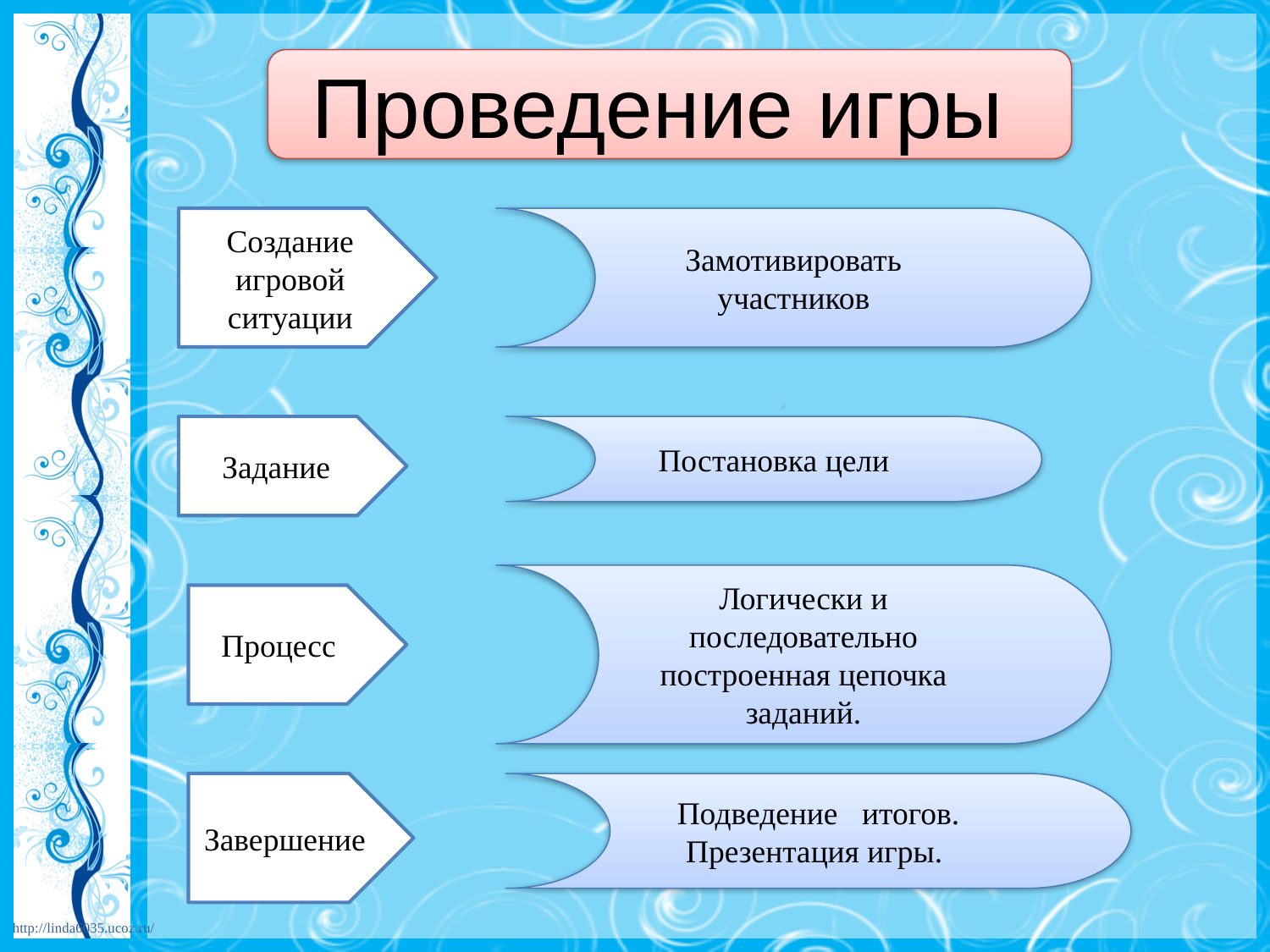

Проведение игры
Создание игровой ситуации
Замотивировать участников
Задание
Постановка цели
Логически и последовательно построенная цепочка заданий.
Процесс
Завершение
Подведение   итогов. Презентация игры.